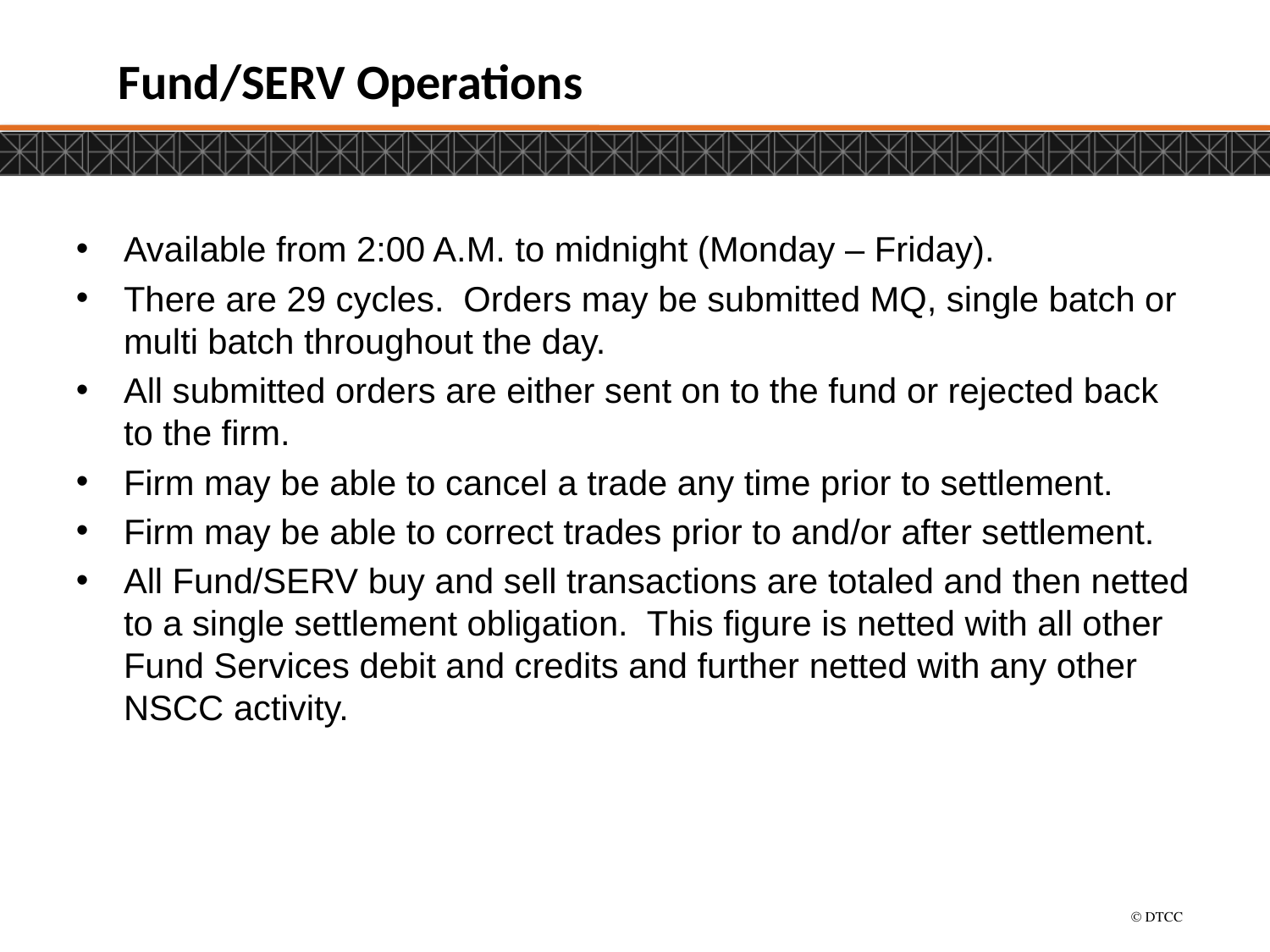

Fund/SERV Operations

Available from 2:00 A.M. to midnight (Monday – Friday).
There are 29 cycles.  Orders may be submitted MQ, single batch or multi batch throughout the day.
All submitted orders are either sent on to the fund or rejected back to the firm.
Firm may be able to cancel a trade any time prior to settlement.
Firm may be able to correct trades prior to and/or after settlement.
All Fund/SERV buy and sell transactions are totaled and then netted to a single settlement obligation.  This figure is netted with all other Fund Services debit and credits and further netted with any other NSCC activity.